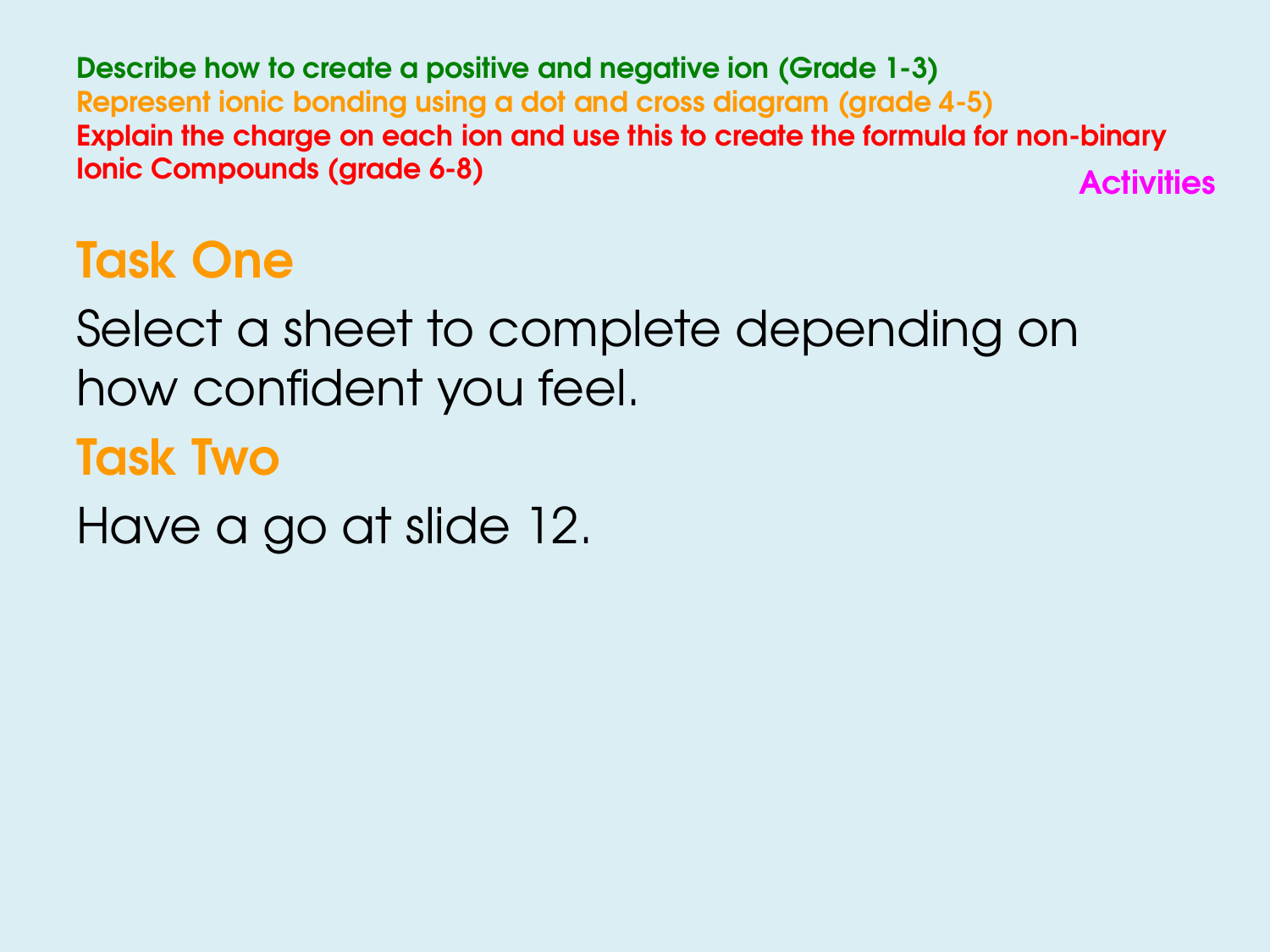

# Describe how to create a positive and negative ion (Grade 1-3) Represent ionic bonding using a dot and cross diagram (grade 4-5) Explain the charge on each ion and use this to create the formula for non-binary Ionic Compounds (grade 6-8)
Activities
Task One
Select a sheet to complete depending on how confident you feel.
Task Two
Have a go at slide 12.